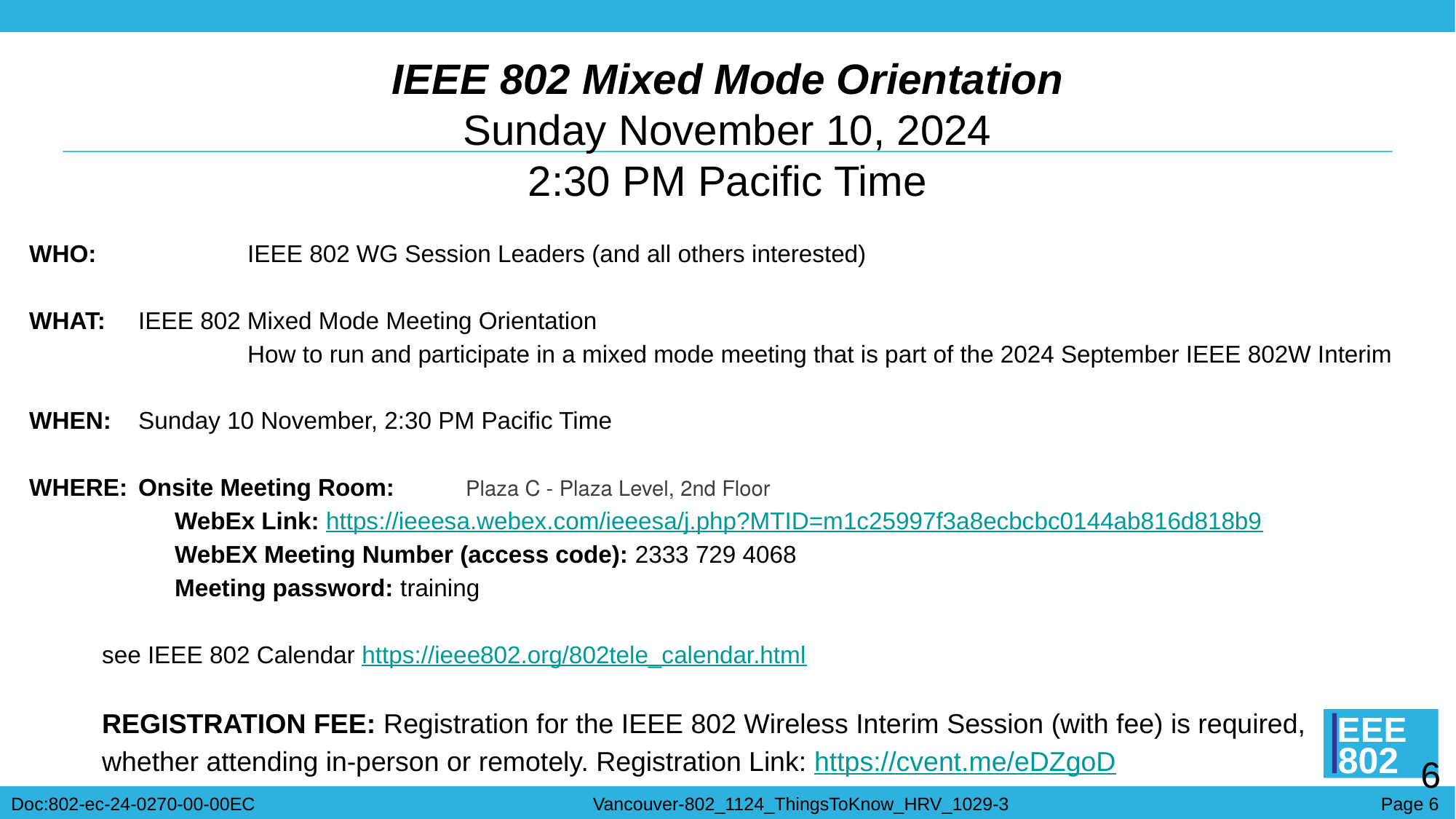

# IEEE 802 Mixed Mode Orientation
Sunday November 10, 2024
2:30 PM Pacific Time
WHO:		IEEE 802 WG Session Leaders (and all others interested)

WHAT: 	IEEE 802 Mixed Mode Meeting Orientation
		How to run and participate in a mixed mode meeting that is part of the 2024 September IEEE 802W Interim

WHEN: 	Sunday 10 November, 2:30 PM Pacific Time

WHERE: 	Onsite Meeting Room:	Plaza C - Plaza Level, 2nd Floor
WebEx Link: https://ieeesa.webex.com/ieeesa/j.php?MTID=m1c25997f3a8ecbcbc0144ab816d818b9
WebEX Meeting Number (access code): 2333 729 4068
Meeting password: training

see IEEE 802 Calendar https://ieee802.org/802tele_calendar.html

REGISTRATION FEE: Registration for the IEEE 802 Wireless Interim Session (with fee) is required,
whether attending in-person or remotely. Registration Link: https://cvent.me/eDZgoD

6